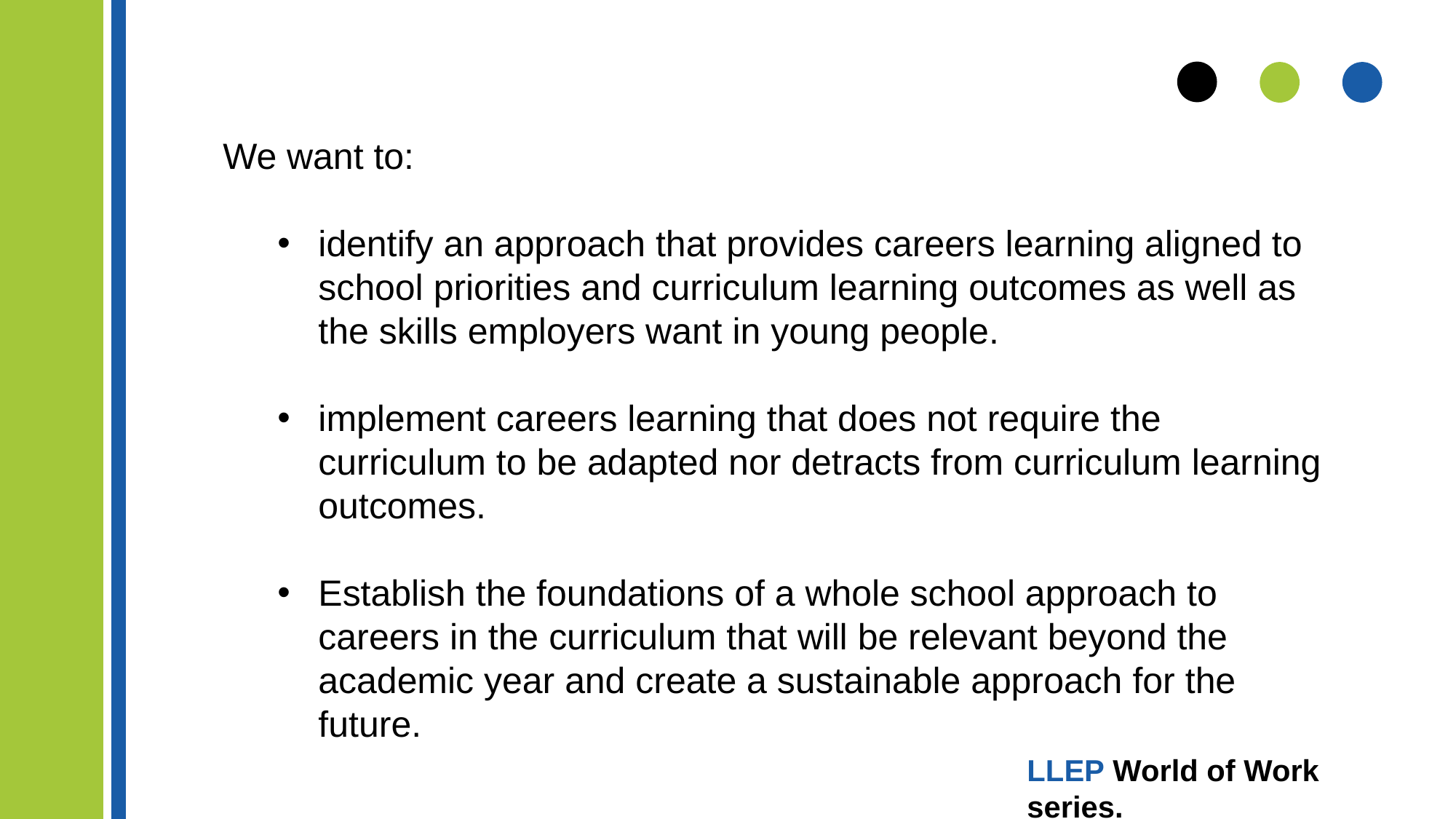

We want to:

identify an approach that provides careers learning aligned to school priorities and curriculum learning outcomes as well as the skills employers want in young people.

implement careers learning that does not require the curriculum to be adapted nor detracts from curriculum learning outcomes.

Establish the foundations of a whole school approach to careers in the curriculum that will be relevant beyond the academic year and create a sustainable approach for the future.

LLEP World of Work series.